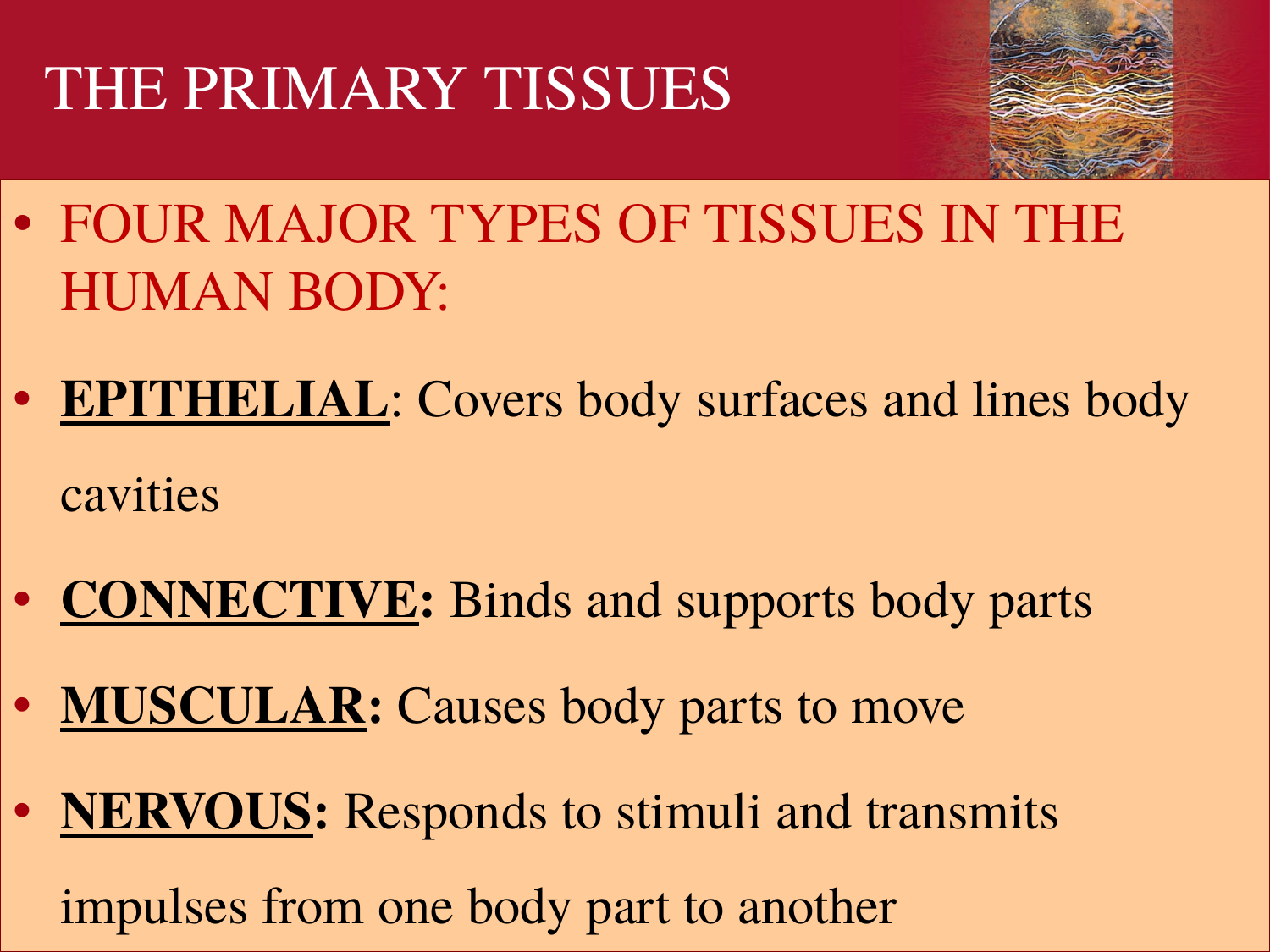

# THE PRIMARY TISSUES
FOUR MAJOR TYPES OF TISSUES IN THE HUMAN BODY:
EPITHELIAL: Covers body surfaces and lines body cavities
CONNECTIVE: Binds and supports body parts
MUSCULAR: Causes body parts to move
NERVOUS: Responds to stimuli and transmits impulses from one body part to another